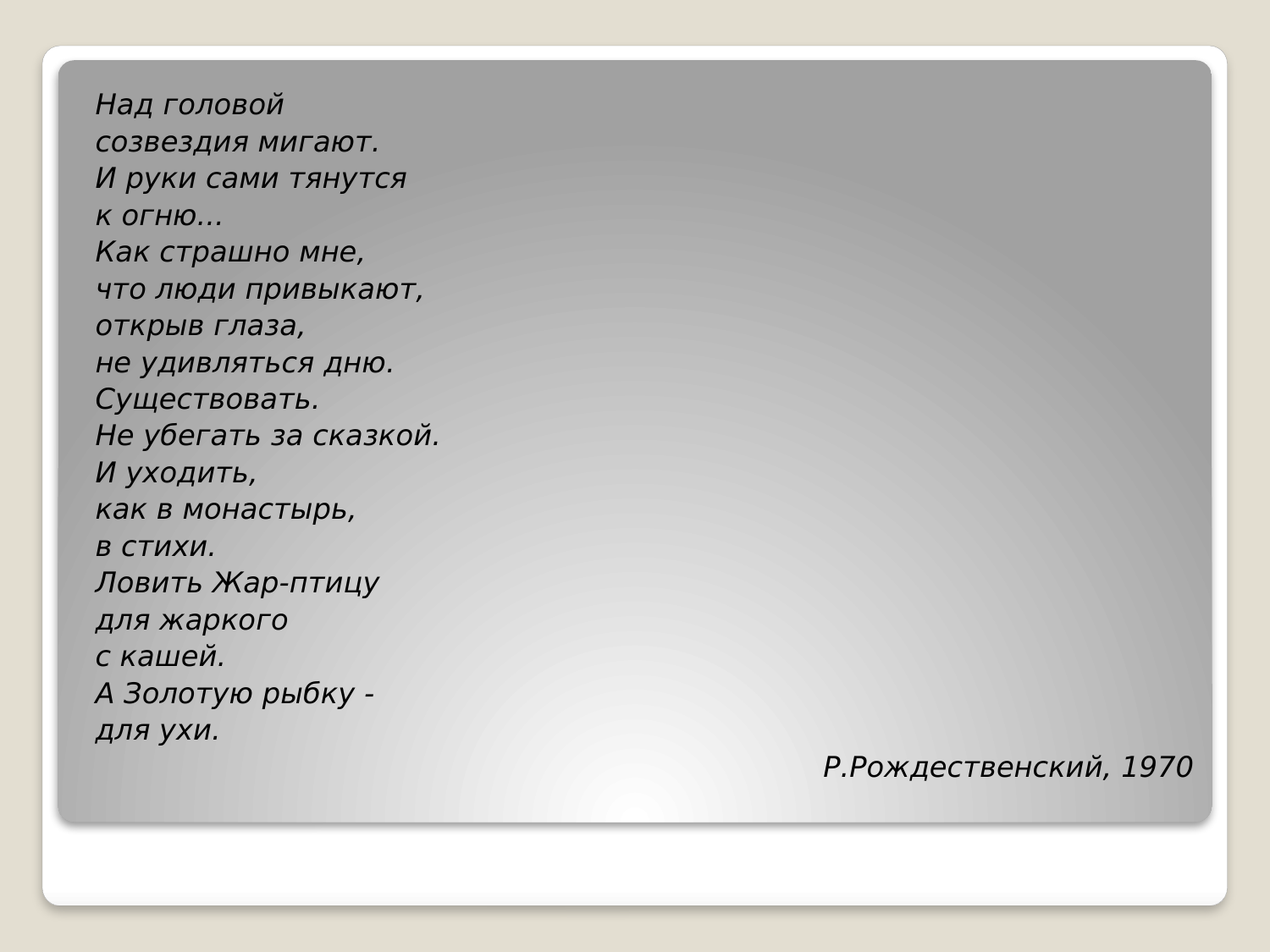

Над головой
созвездия мигают.
И руки сами тянутся
к огню...
Как страшно мне,
что люди привыкают,
открыв глаза,
не удивляться дню.
Существовать.
Не убегать за сказкой.
И уходить,
как в монастырь,
в стихи.
Ловить Жар-птицу
для жаркого
с кашей.
А Золотую рыбку -
для ухи.
Р.Рождественский, 1970